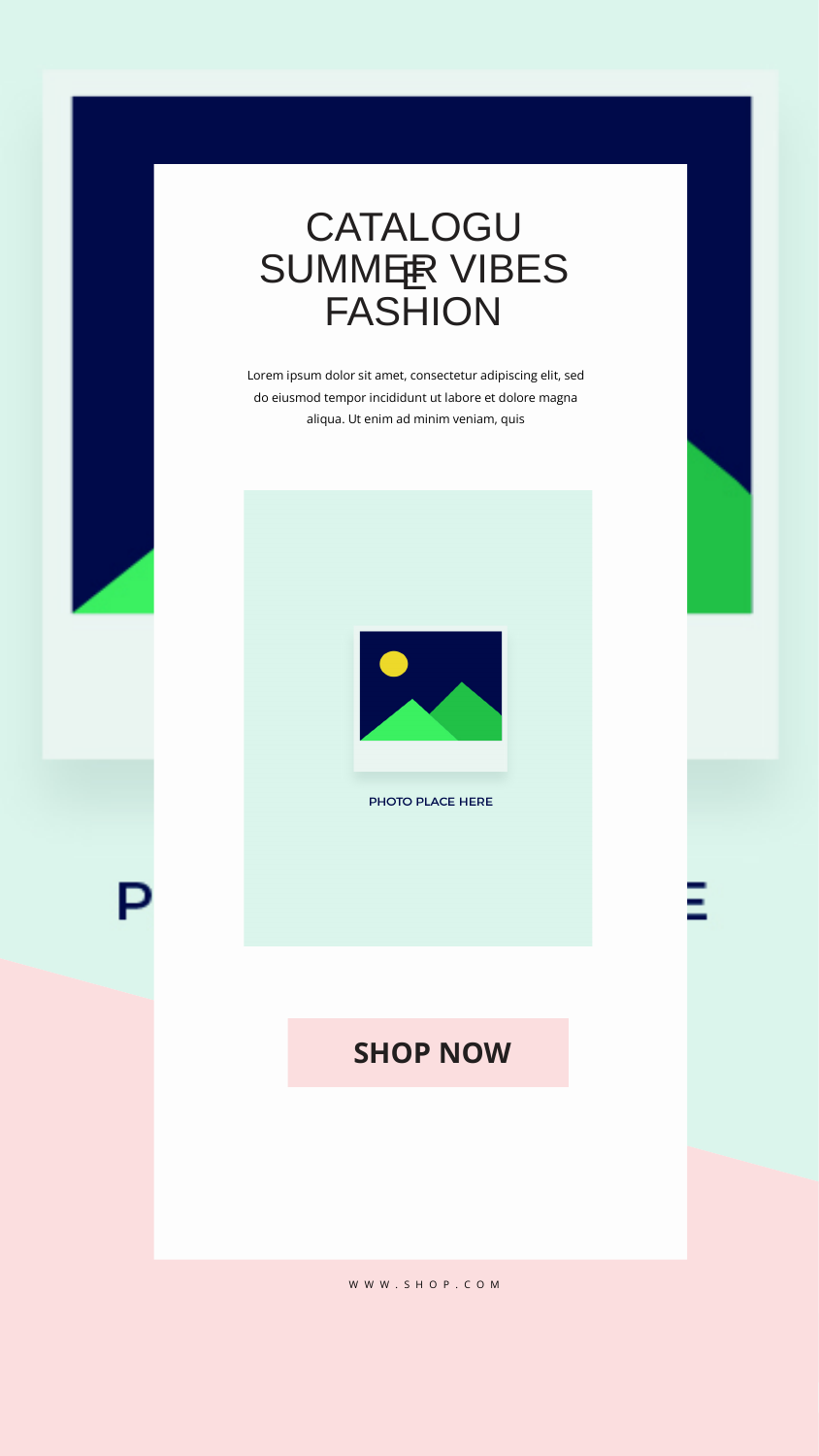

CATALOGUE
SUMMER VIBES
FASHION
Lorem ipsum dolor sit amet, consectetur adipiscing elit, sed do eiusmod tempor incididunt ut labore et dolore magna aliqua. Ut enim ad minim veniam, quis

SHOP NOW
WWW.SHOP.COM